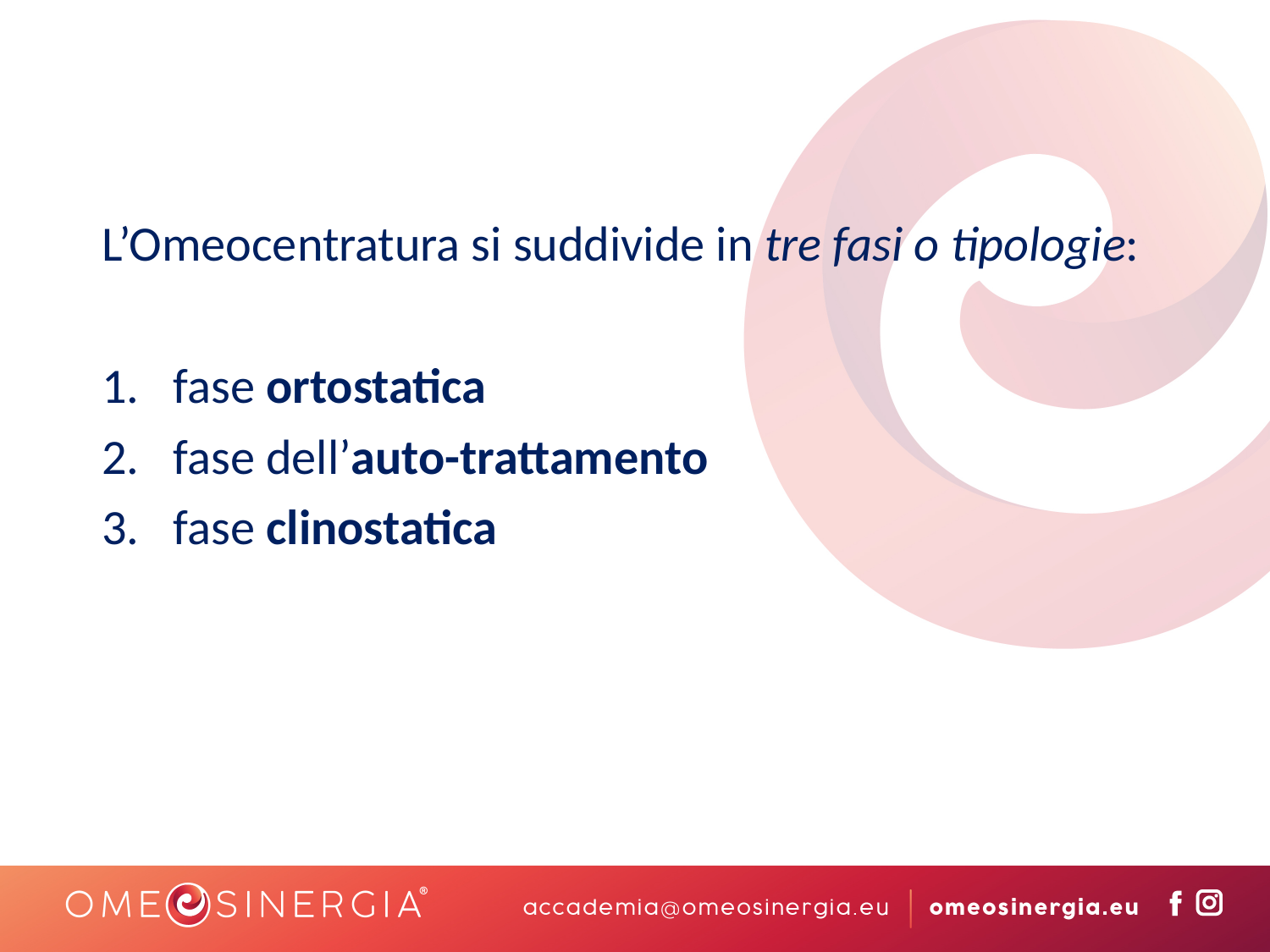

L’Omeocentratura si suddivide in tre fasi o tipologie:

fase ortostatica
fase dell’auto-trattamento
fase clinostatica